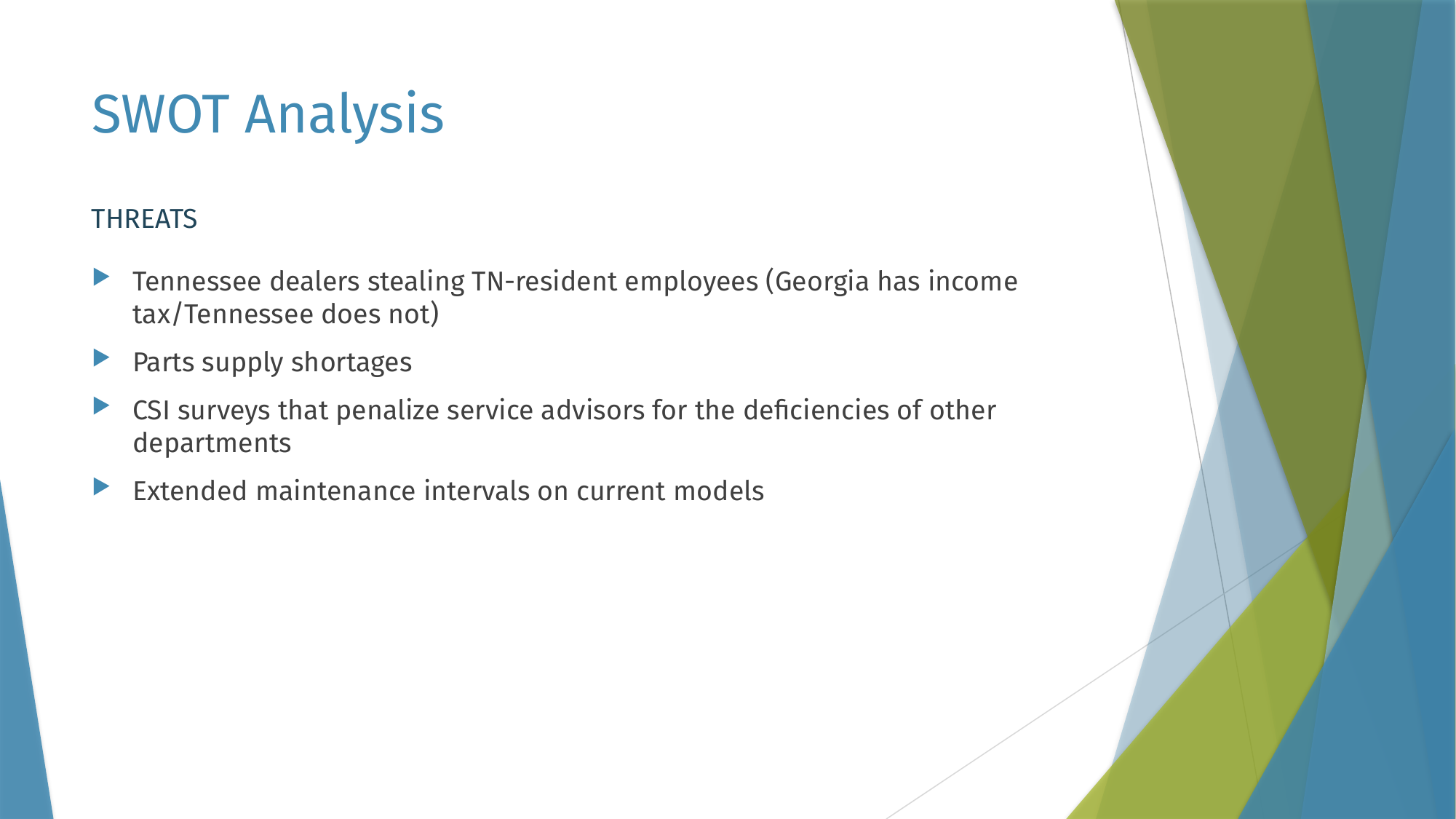

# SWOT Analysis
THREATS
Tennessee dealers stealing TN-resident employees (Georgia has income tax/Tennessee does not)
Parts supply shortages
CSI surveys that penalize service advisors for the deficiencies of other departments
Extended maintenance intervals on current models